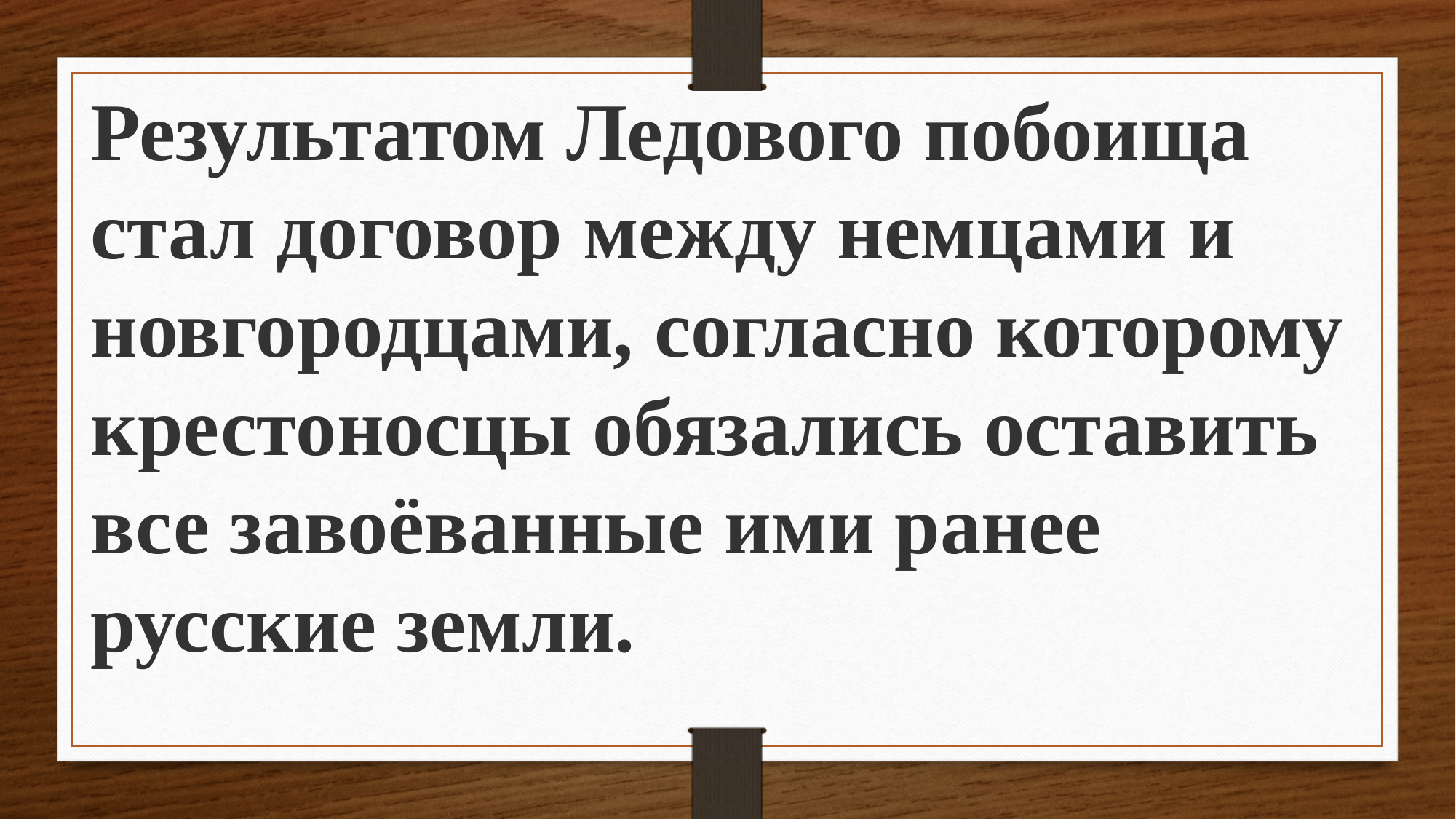

Результатом Ледового побоища стал договор между немцами и новгородцами, согласно которому крестоносцы обязались оставить все завоёванные ими ранее русские земли.